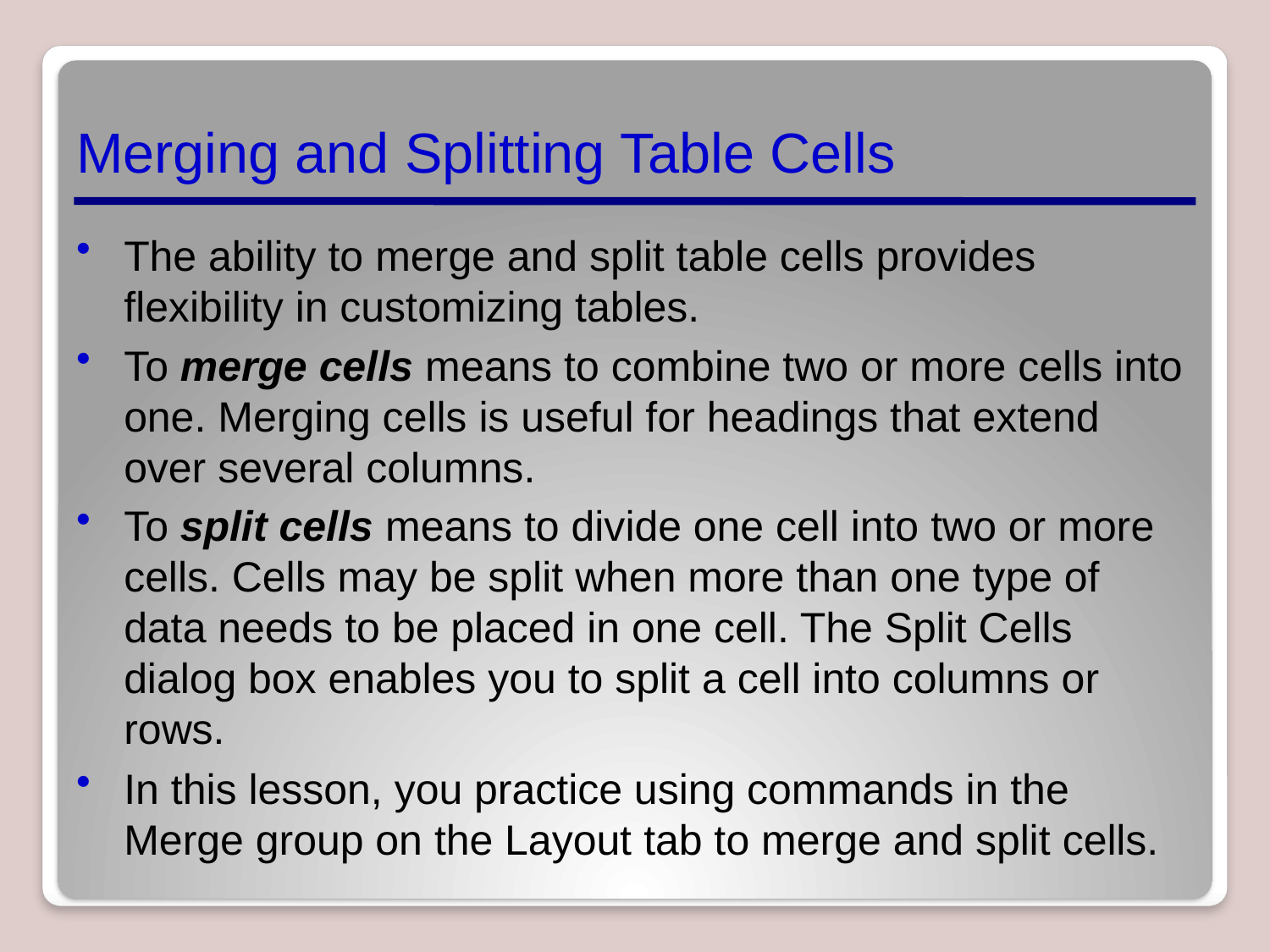

# Merging and Splitting Table Cells
The ability to merge and split table cells provides ﬂexibility in customizing tables.
To merge cells means to combine two or more cells into one. Merging cells is useful for headings that extend over several columns.
To split cells means to divide one cell into two or more cells. Cells may be split when more than one type of data needs to be placed in one cell. The Split Cells dialog box enables you to split a cell into columns or rows.
In this lesson, you practice using commands in the Merge group on the Layout tab to merge and split cells.